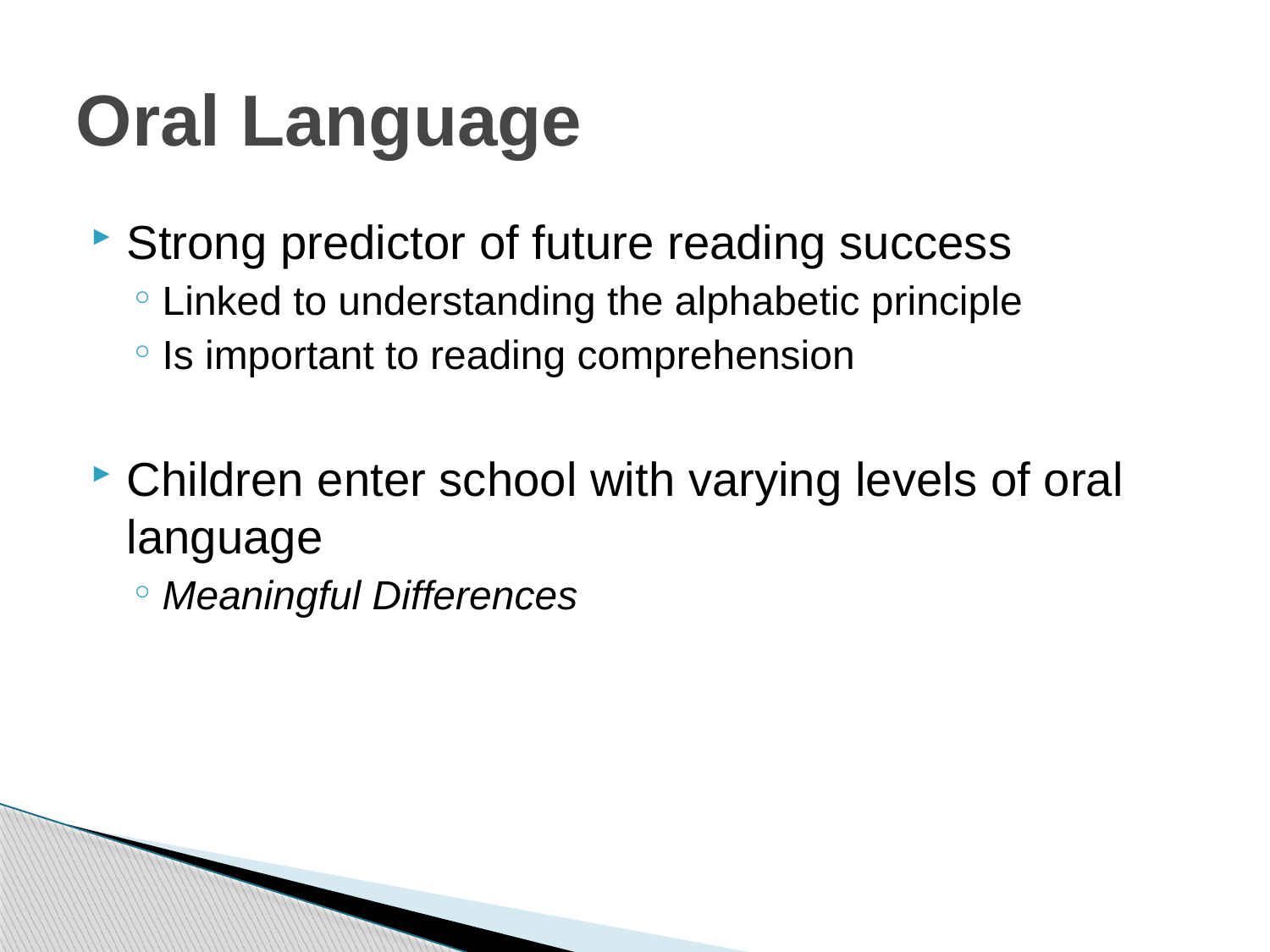

# Oral Language
Strong predictor of future reading success
Linked to understanding the alphabetic principle
Is important to reading comprehension

Children enter school with varying levels of oral language
Meaningful Differences